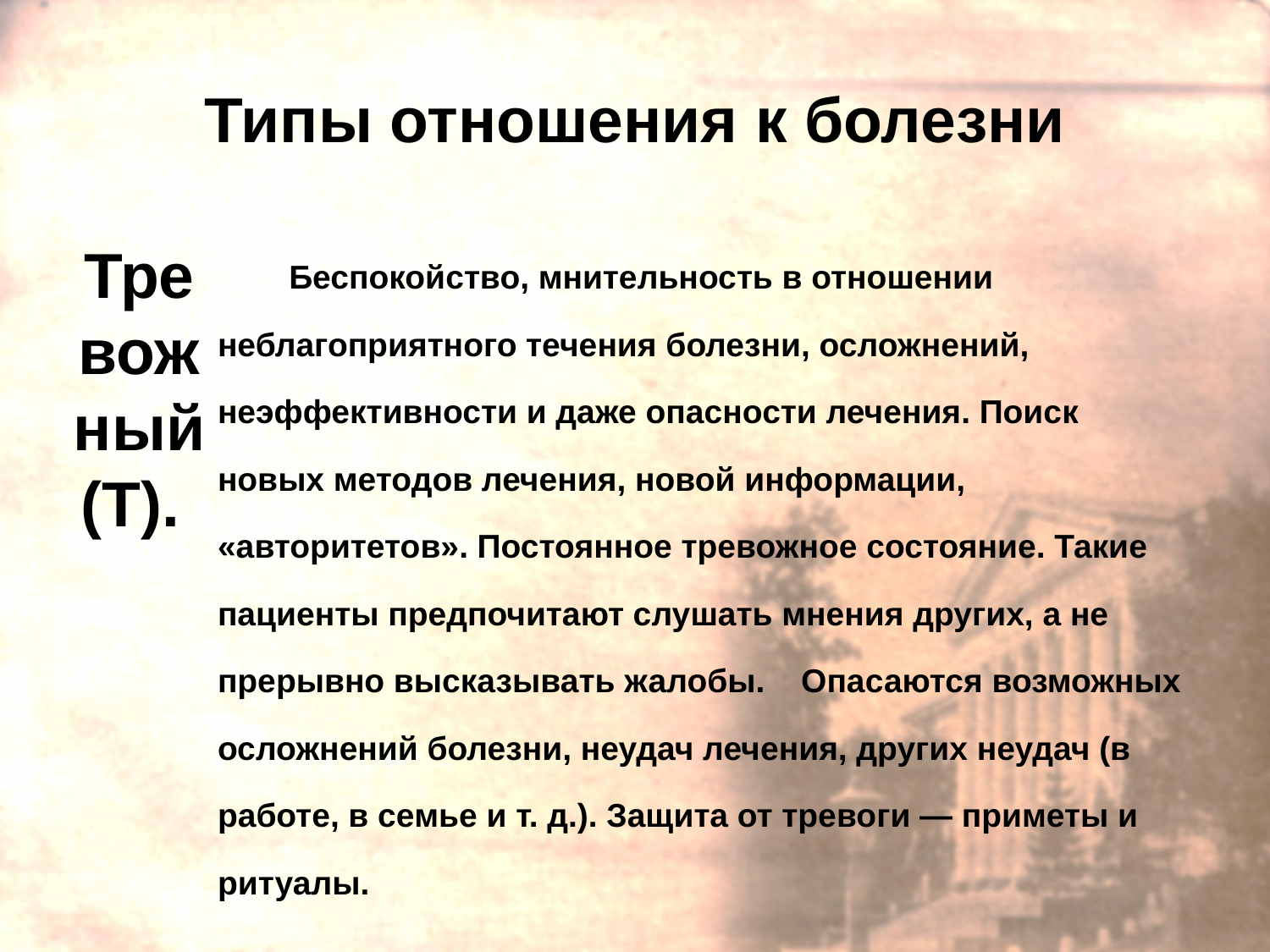

# Типы отношения к болезни
Тревожный (Т).
Беспокойство, мнительность в отношении неблагоприятного течения болезни, осложнений, неэффективности и даже опасности лечения. Поиск новых методов лечения, новой информации, «авторитетов». Постоянное тревожное состояние. Такие пациенты предпочитают слушать мнения других, а не прерывно высказывать жалобы.    Опасаются возможных осложнений болезни, неудач лечения, других неудач (в работе, в семье и т. д.). Защита от тревоги — приметы и ритуалы.